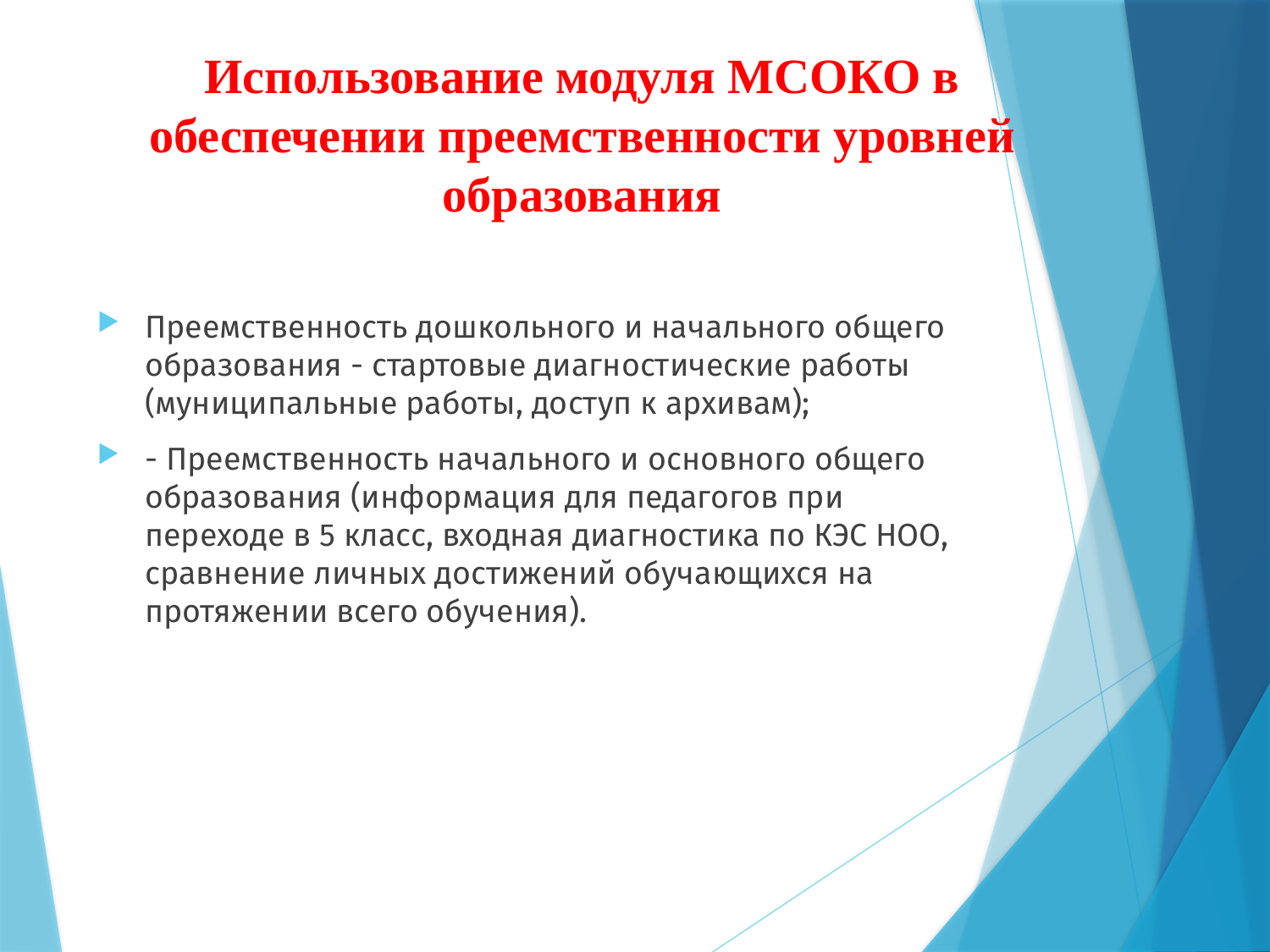

# Использование модуля МСОКО в обеспечении преемственности уровней образования
Преемственность дошкольного и начального общего образования - стартовые диагностические работы (муниципальные работы, доступ к архивам);
- Преемственность начального и основного общего образования (информация для педагогов при переходе в 5 класс, входная диагностика по КЭС НОО, сравнение личных достижений обучающихся на протяжении всего обучения).